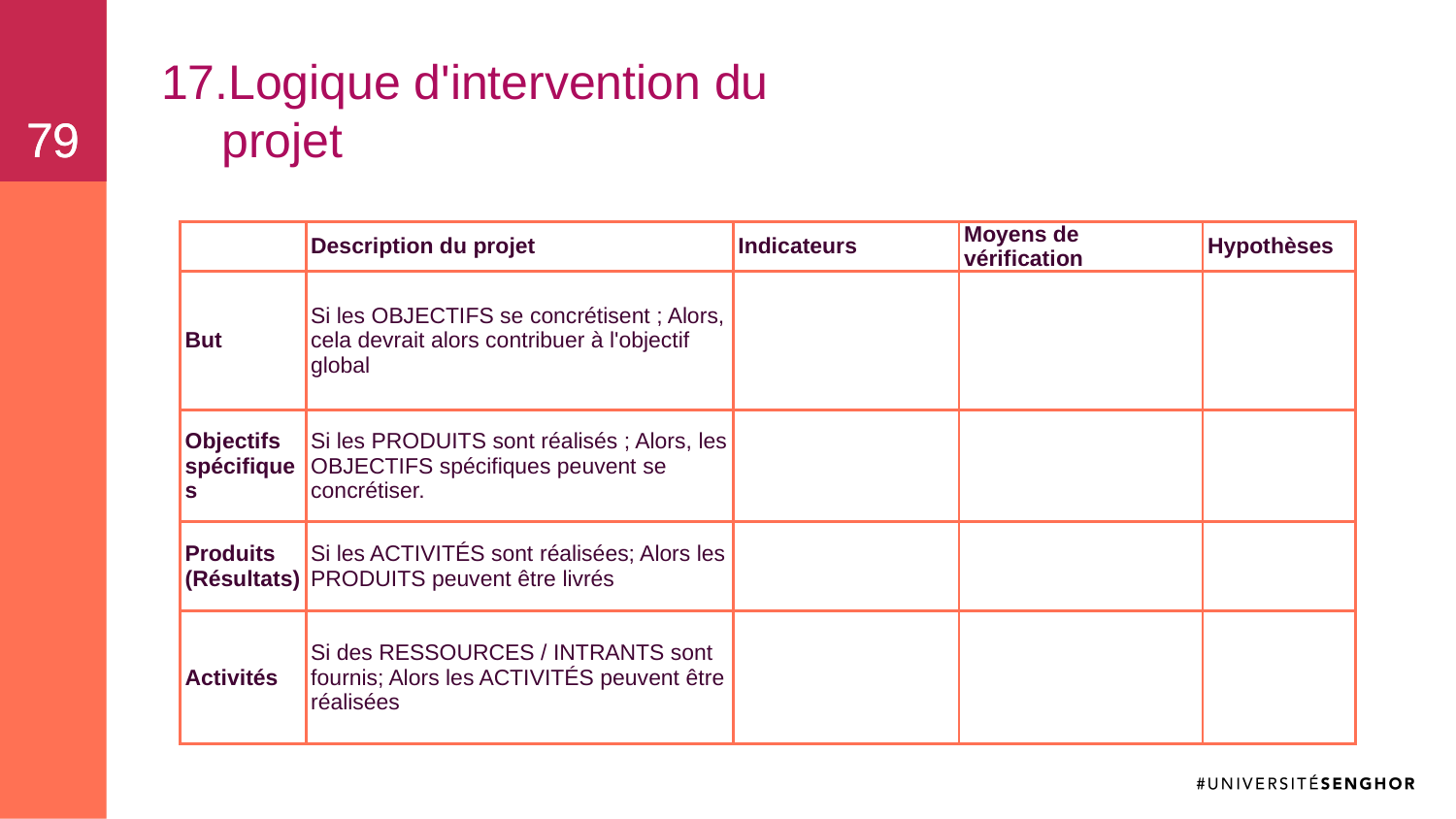

79
79
# Logique d'intervention du projet
|  | Description du projet | Indicateurs | Moyens de vérification | Hypothèses |
| --- | --- | --- | --- | --- |
| But | Si les OBJECTIFS se concrétisent ; Alors, cela devrait alors contribuer à l'objectif global |  |  |  |
| Objectifs spécifiques | Si les PRODUITS sont réalisés ; Alors, les OBJECTIFS spécifiques peuvent se concrétiser. |  |  |  |
| Produits (Résultats) | Si les ACTIVITÉS sont réalisées; Alors les PRODUITS peuvent être livrés |  |  |  |
| Activités | Si des RESSOURCES / INTRANTS sont fournis; Alors les ACTIVITÉS peuvent être réalisées |  |  |  |